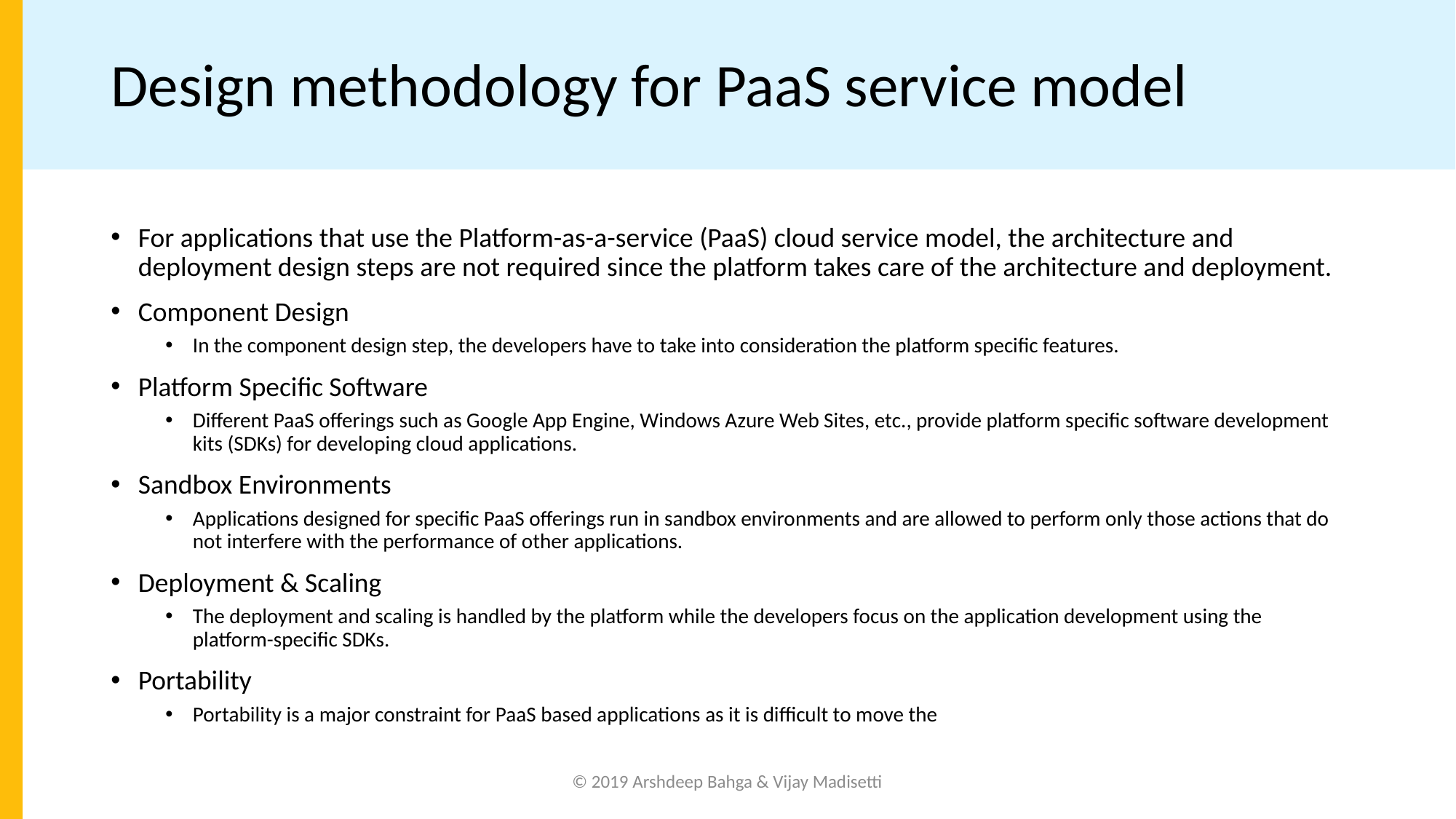

# Design methodology for PaaS service model
For applications that use the Platform-as-a-service (PaaS) cloud service model, the architecture and deployment design steps are not required since the platform takes care of the architecture and deployment.
Component Design
In the component design step, the developers have to take into consideration the platform specific features.
Platform Specific Software
Different PaaS offerings such as Google App Engine, Windows Azure Web Sites, etc., provide platform specific software development kits (SDKs) for developing cloud applications.
Sandbox Environments
Applications designed for specific PaaS offerings run in sandbox environments and are allowed to perform only those actions that do not interfere with the performance of other applications.
Deployment & Scaling
The deployment and scaling is handled by the platform while the developers focus on the application development using the platform-specific SDKs.
Portability
Portability is a major constraint for PaaS based applications as it is difficult to move the
© 2019 Arshdeep Bahga & Vijay Madisetti